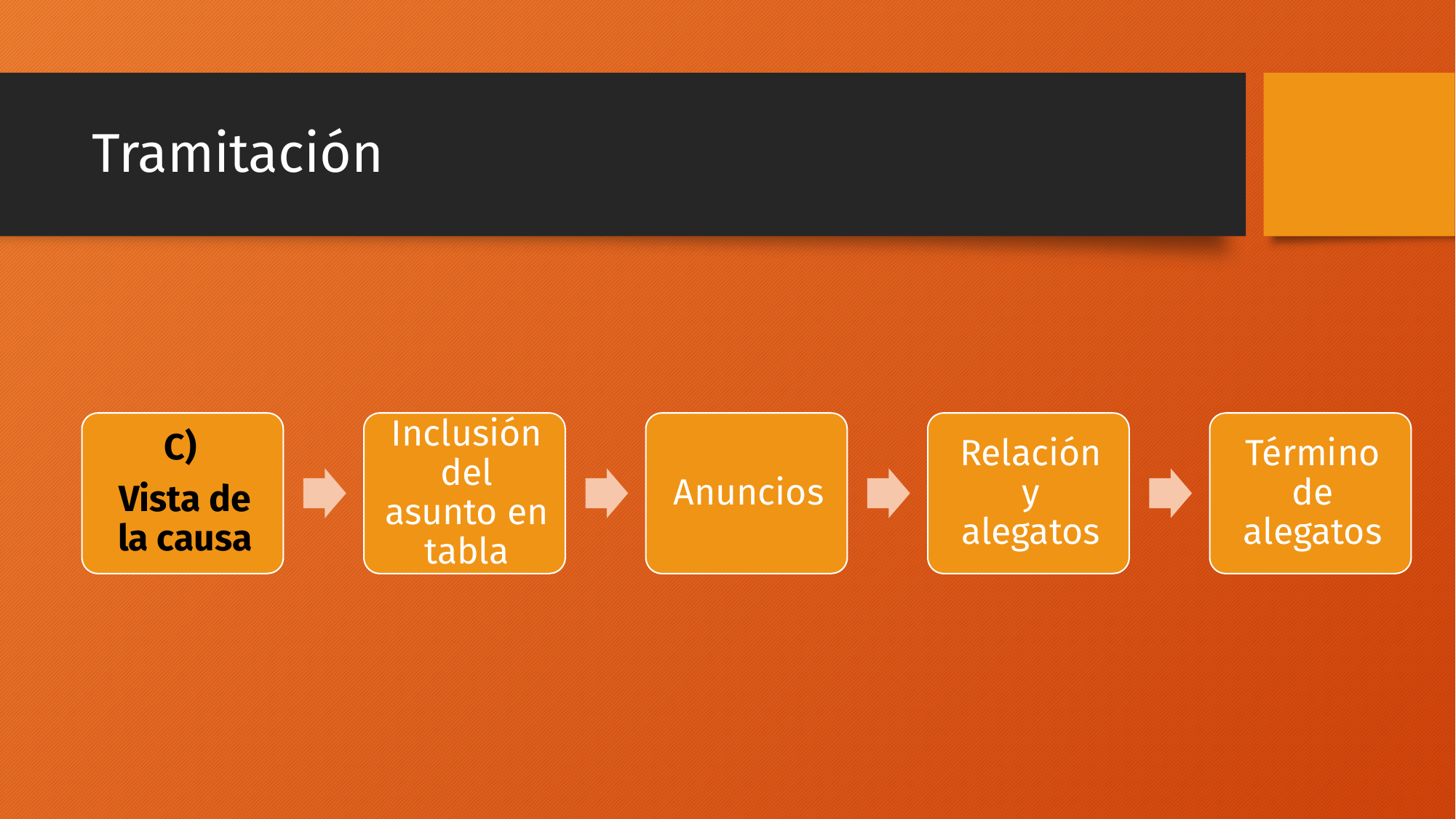

# Tramitación
C)
Vista de la causa

Inclusión del asunto en tabla

Anuncios

Relación y alegatos

Término de alegatos